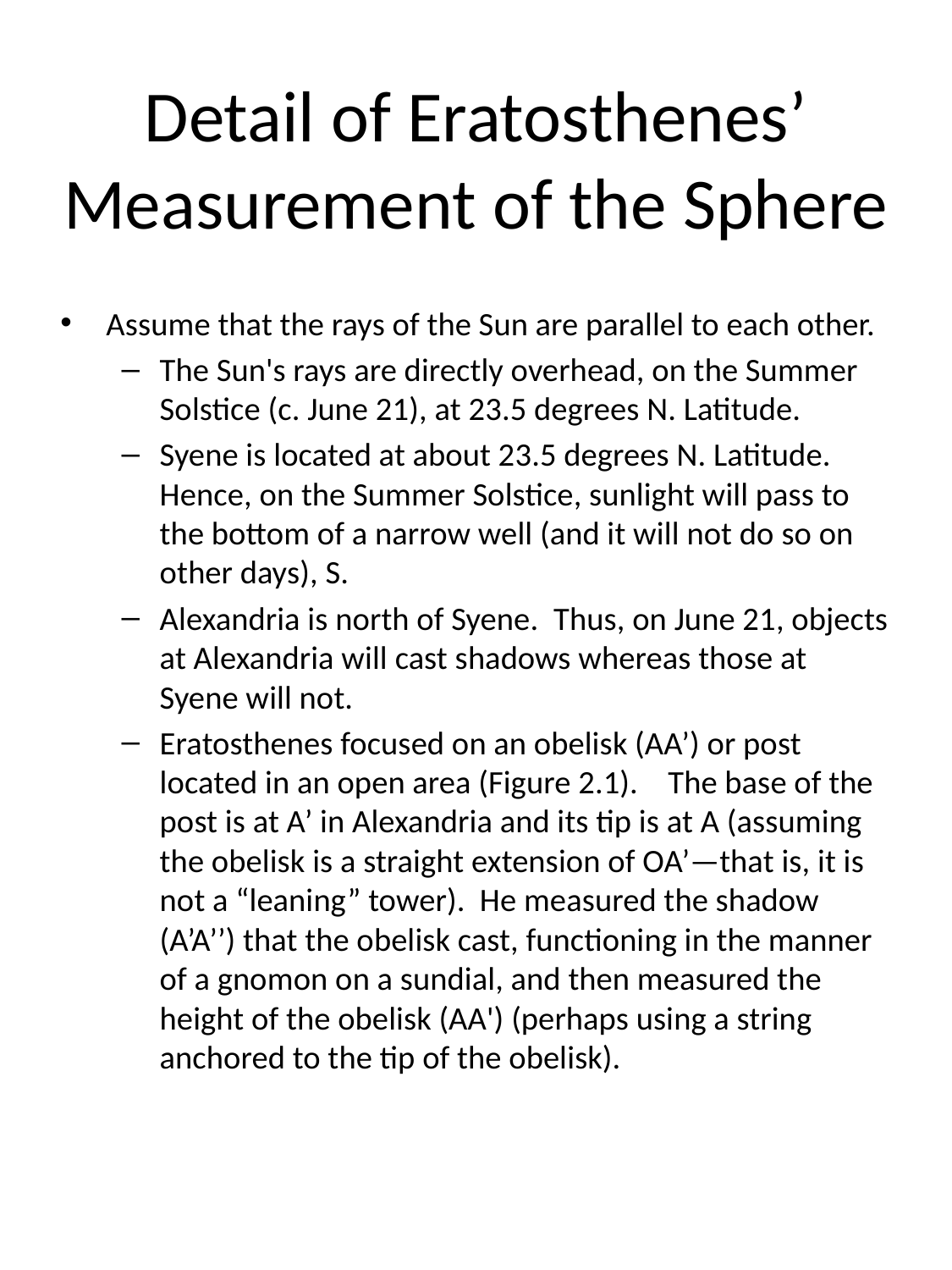

# Detail of Eratosthenes’ Measurement of the Sphere
Assume that the rays of the Sun are parallel to each other.
The Sun's rays are directly overhead, on the Summer Solstice (c. June 21), at 23.5 degrees N. Latitude.
Syene is located at about 23.5 degrees N. Latitude.  Hence, on the Summer Solstice, sunlight will pass to the bottom of a narrow well (and it will not do so on other days), S.
Alexandria is north of Syene.  Thus, on June 21, objects at Alexandria will cast shadows whereas those at Syene will not.
Eratosthenes focused on an obelisk (AA’) or post located in an open area (Figure 2.1).    The base of the post is at A’ in Alexandria and its tip is at A (assuming the obelisk is a straight extension of OA’—that is, it is not a “leaning” tower).  He measured the shadow (A’A’’) that the obelisk cast, functioning in the manner of a gnomon on a sundial, and then measured the height of the obelisk (AA') (perhaps using a string anchored to the tip of the obelisk).